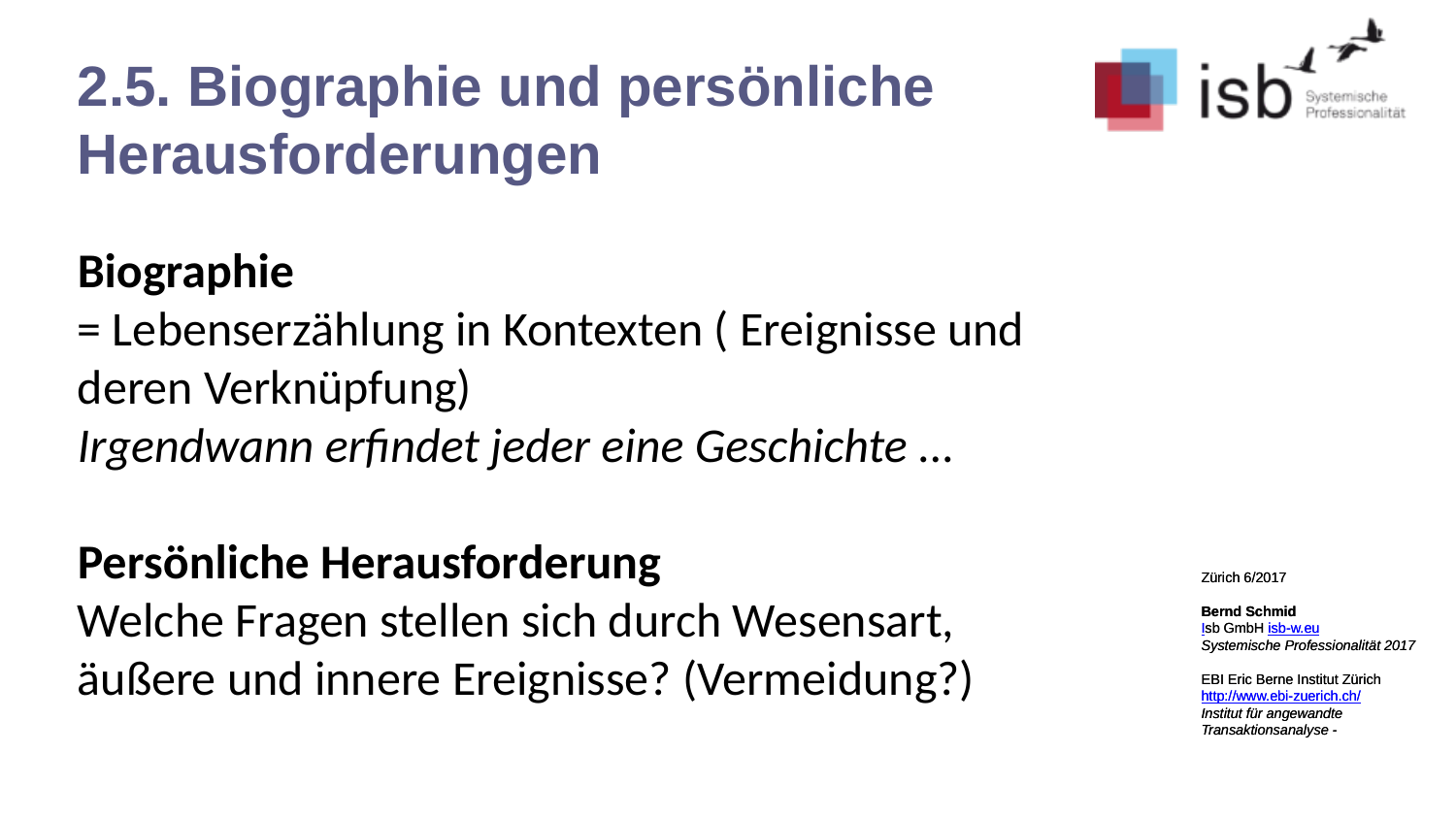

# 2.5. Biographie und persönliche Herausforderungen
Biographie
= Lebenserzählung in Kontexten ( Ereignisse und deren Verknüpfung)
Irgendwann erfindet jeder eine Geschichte ...

Persönliche Herausforderung
Welche Fragen stellen sich durch Wesensart, äußere und innere Ereignisse? (Vermeidung?)

Zürich 6/2017
Bernd Schmid
Isb GmbH isb-w.eu
Systemische Professionalität 2017

EBI Eric Berne Institut Zürich
http://www.ebi-zuerich.ch/
Institut für angewandte Transaktionsanalyse -